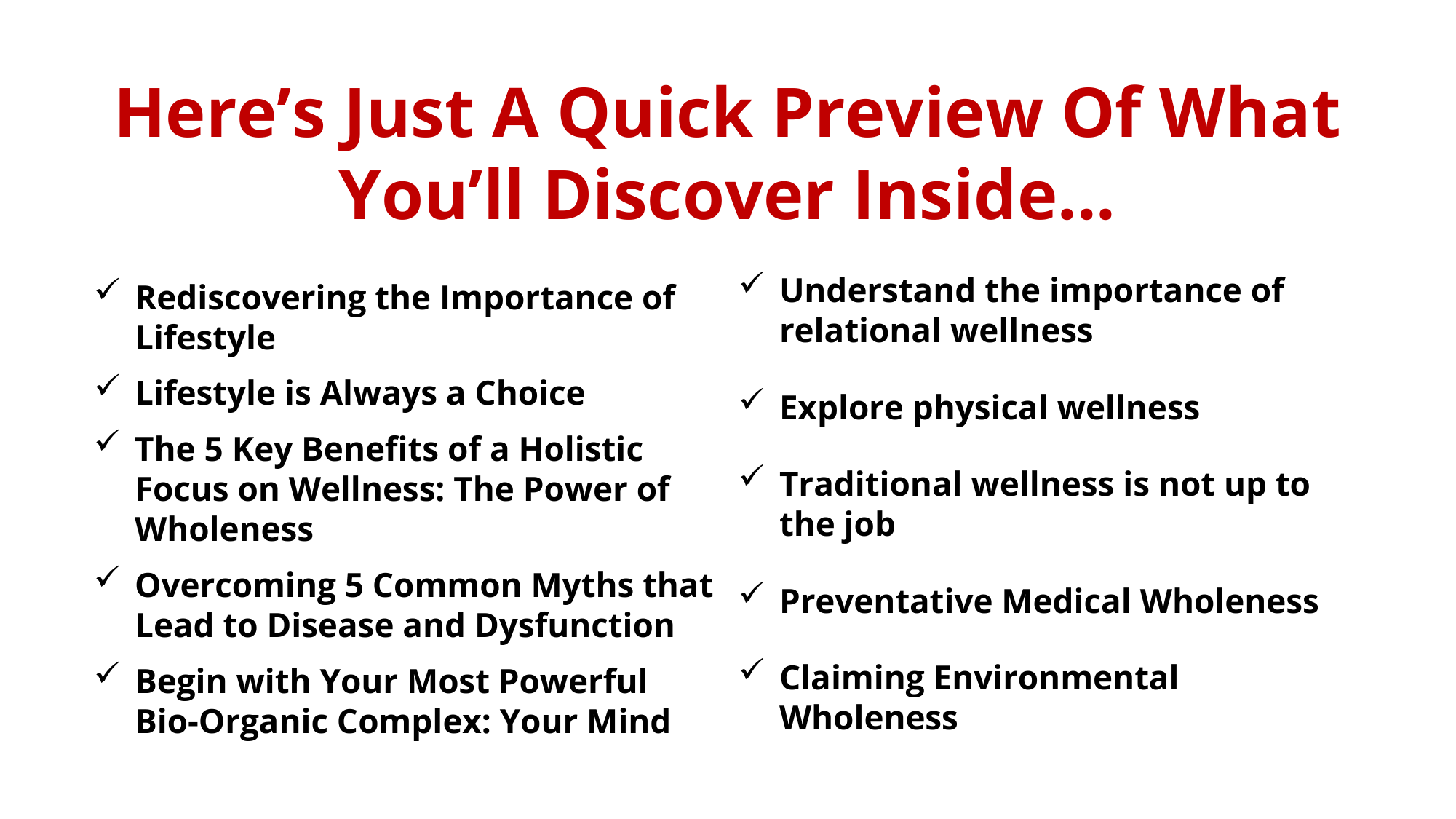

Here’s Just A Quick Preview Of What You’ll Discover Inside...
Understand the importance of relational wellness
Rediscovering the Importance of Lifestyle
Lifestyle is Always a Choice
Explore physical wellness
The 5 Key Benefits of a Holistic Focus on Wellness: The Power of Wholeness
Traditional wellness is not up to the job
Overcoming 5 Common Myths that Lead to Disease and Dysfunction
Preventative Medical Wholeness
Claiming Environmental Wholeness
Begin with Your Most Powerful Bio-Organic Complex: Your Mind